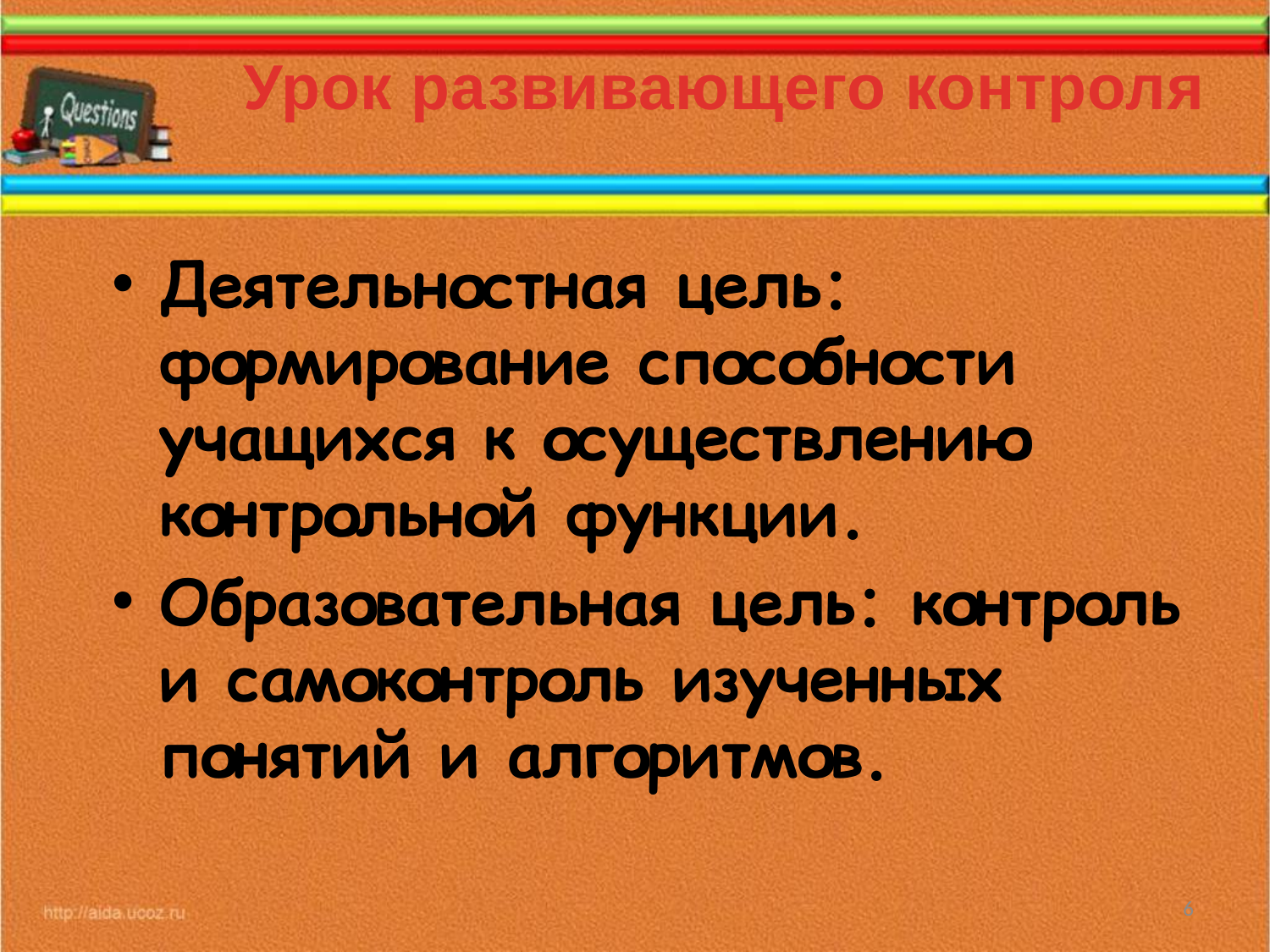

Урок развивающего контроля
Деятельностная цель: формирование способности учащихся к осуществлению контрольной функции.
Образовательная цель: контроль и самоконтроль изученных понятий и алгоритмов.

6